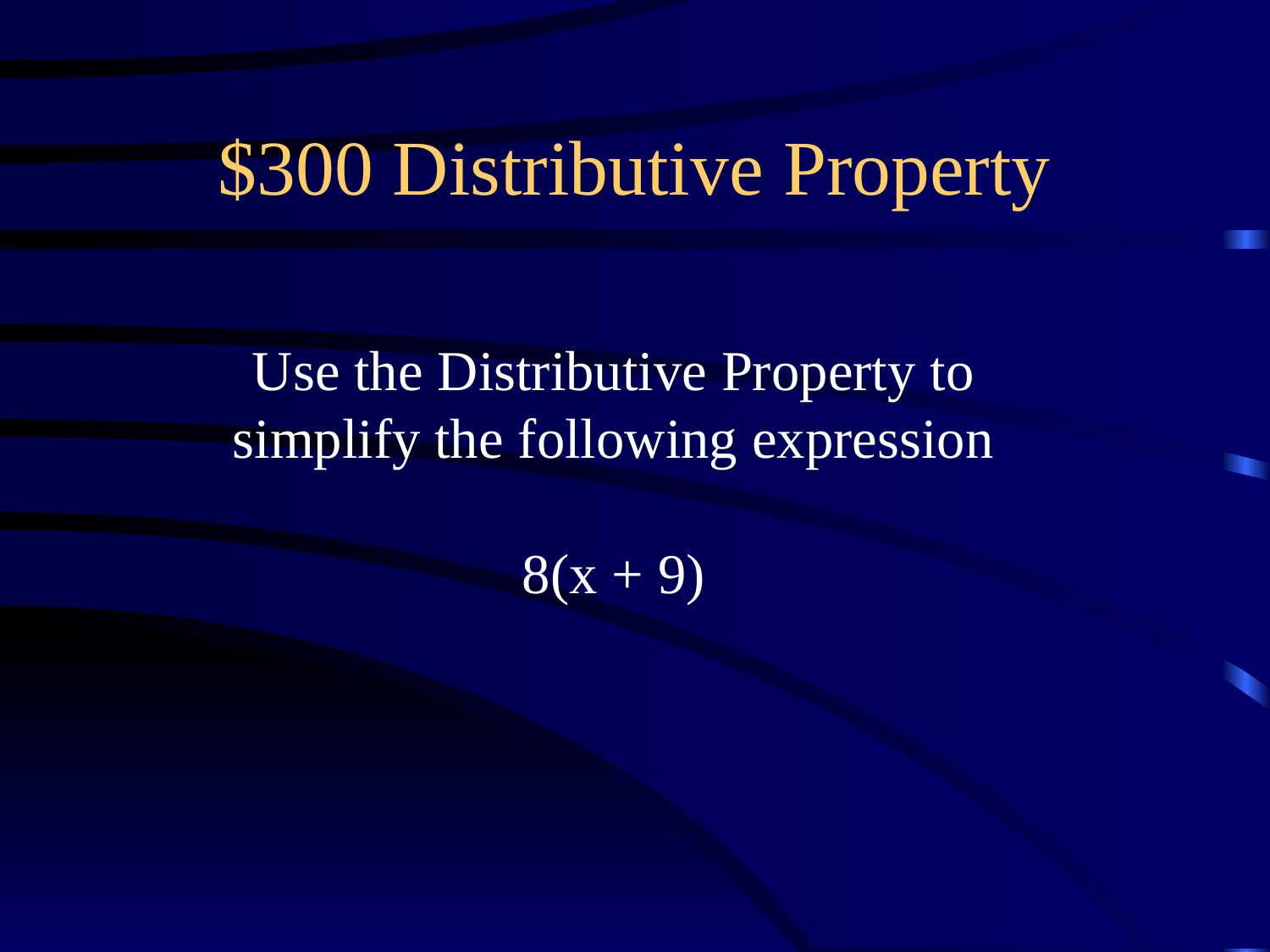

# $300 Distributive Property
Use the Distributive Property to simplify the following expression

8(x + 9)